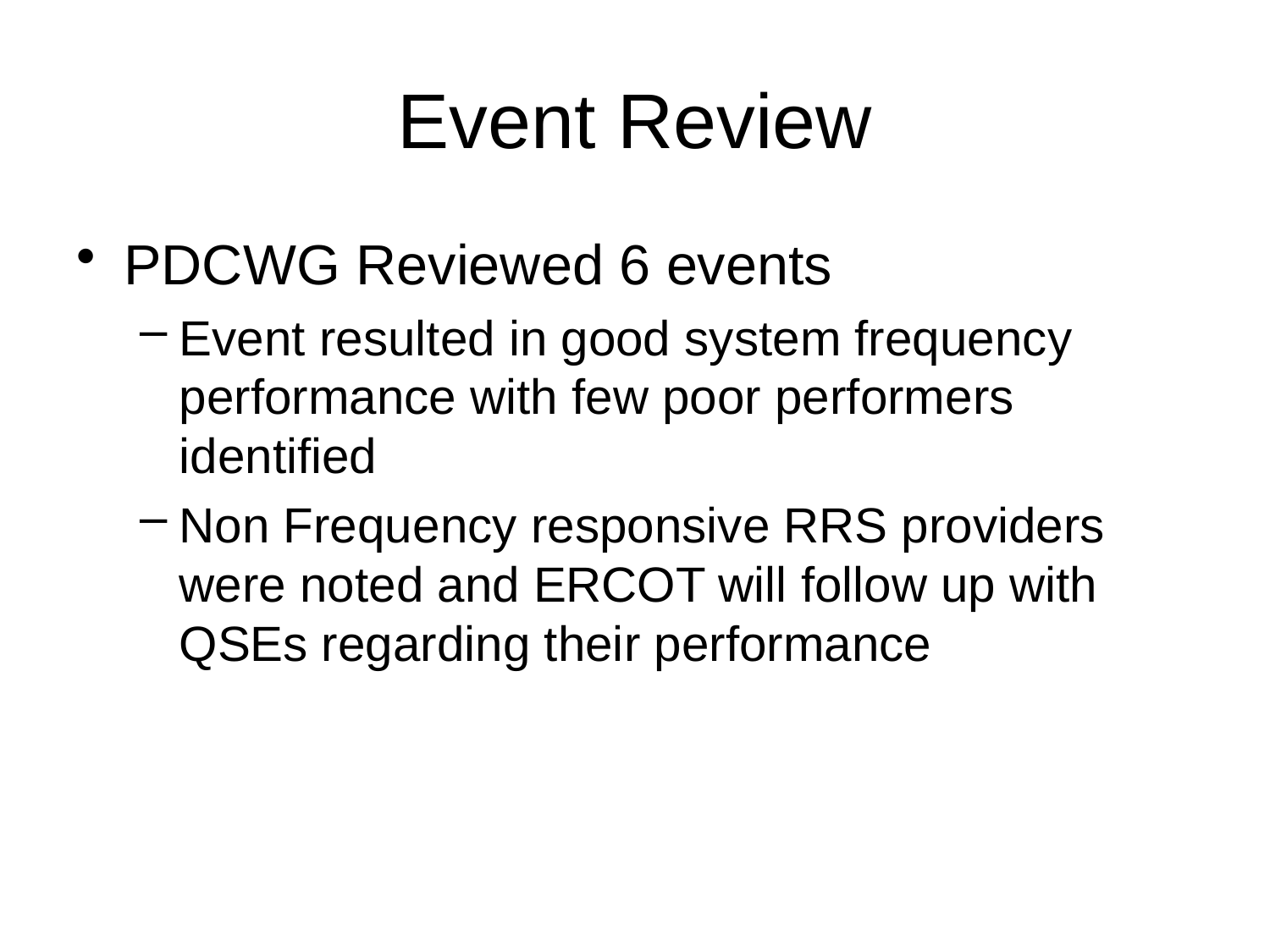

# Event Review
PDCWG Reviewed 6 events
Event resulted in good system frequency performance with few poor performers identified
Non Frequency responsive RRS providers were noted and ERCOT will follow up with QSEs regarding their performance